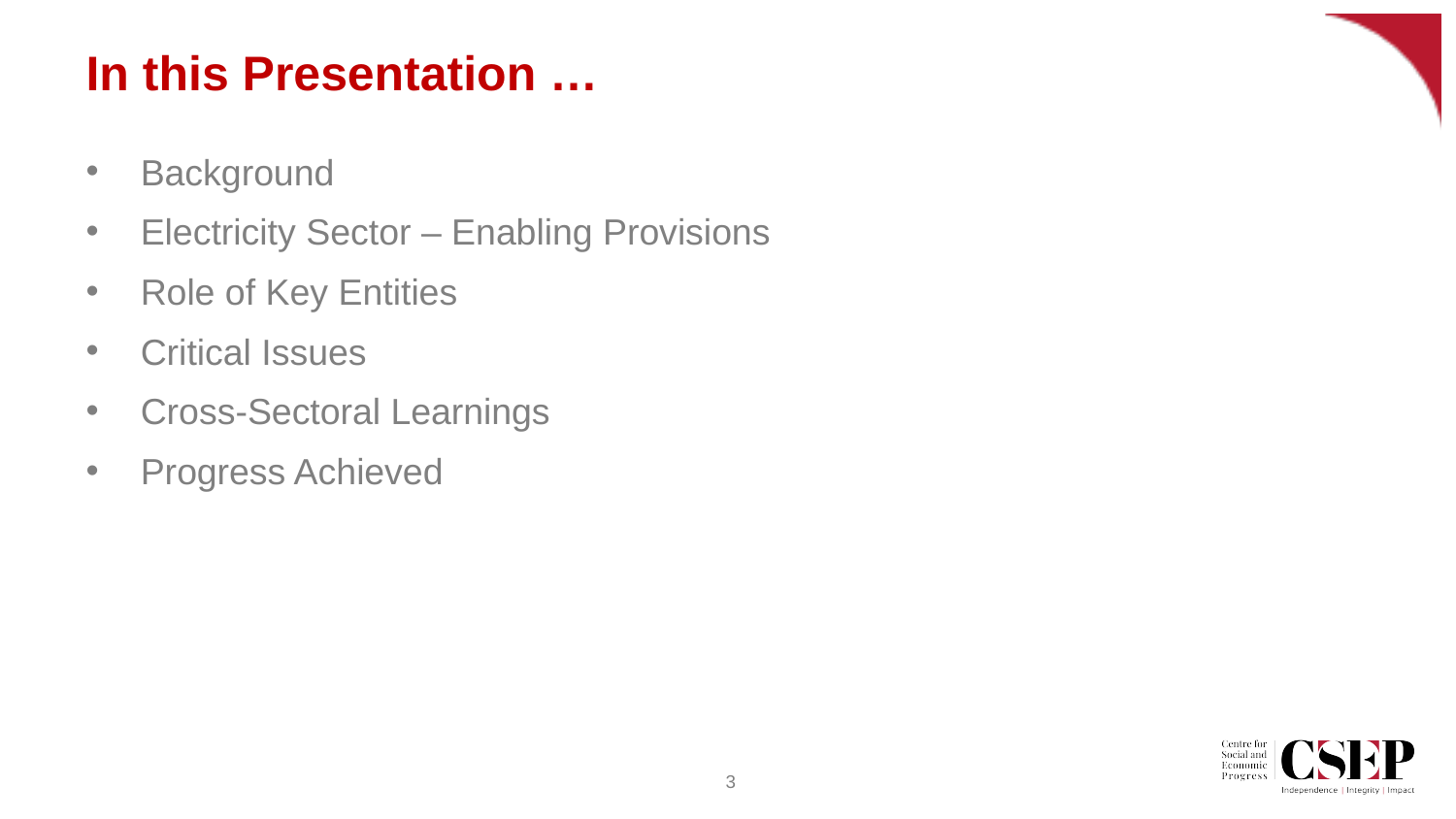

# In this Presentation …
Background
Electricity Sector – Enabling Provisions
Role of Key Entities
Critical Issues
Cross-Sectoral Learnings
Progress Achieved